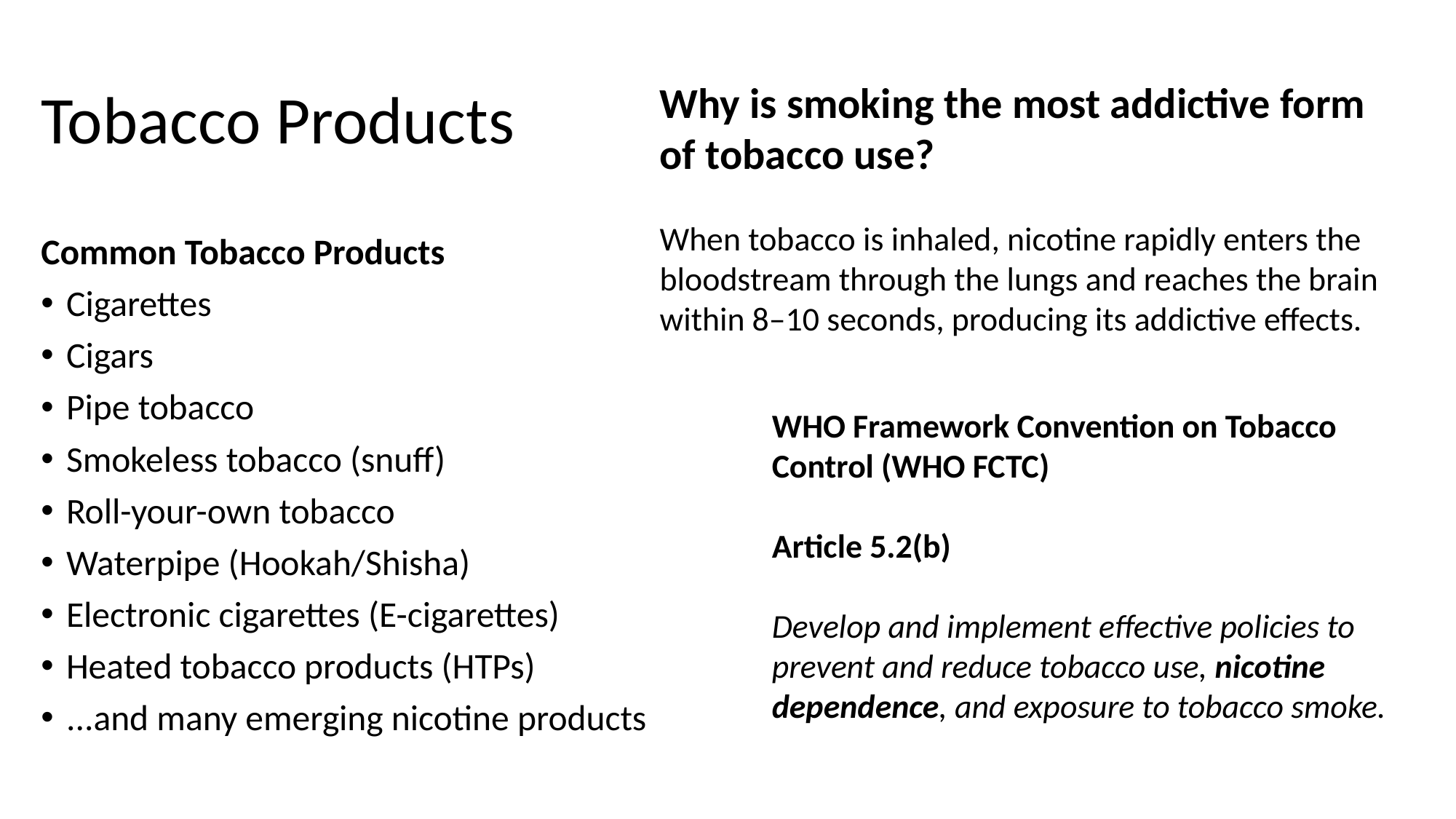

Why is smoking the most addictive form of tobacco use?
# Tobacco Products
When tobacco is inhaled, nicotine rapidly enters the bloodstream through the lungs and reaches the brain within 8–10 seconds, producing its addictive effects.
Common Tobacco Products
Cigarettes
Cigars
Pipe tobacco
Smokeless tobacco (snuff)
Roll-your-own tobacco
Waterpipe (Hookah/Shisha)
Electronic cigarettes (E-cigarettes)
Heated tobacco products (HTPs)
...and many emerging nicotine products

WHO Framework Convention on Tobacco Control (WHO FCTC)

Article 5.2(b)

Develop and implement effective policies to prevent and reduce tobacco use, nicotine dependence, and exposure to tobacco smoke.